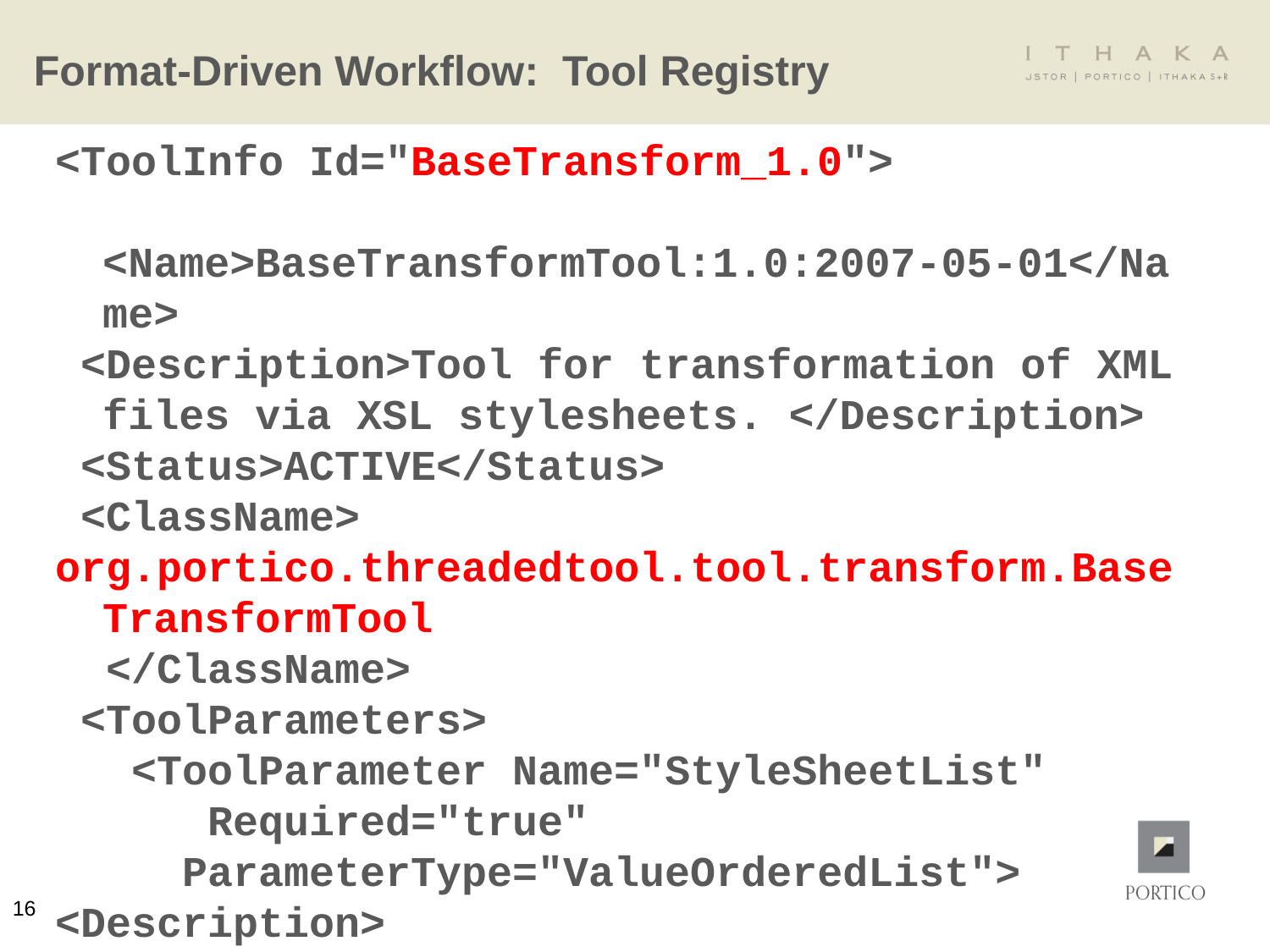

# Format-Driven Workflow:  Tool Registry
<ToolInfo Id="BaseTransform_1.0">
 <Name>BaseTransformTool:1.0:2007-05-01</Name>
 <Description>Tool for transformation of XML files via XSL stylesheets. </Description>
 <Status>ACTIVE</Status>
 <ClassName>
org.portico.threadedtool.tool.transform.BaseTransformTool
  </ClassName>
 <ToolParameters>
   <ToolParameter Name="StyleSheetList"
      Required="true"
     ParameterType="ValueOrderedList">
<Description>
</ToolParameters> …
16